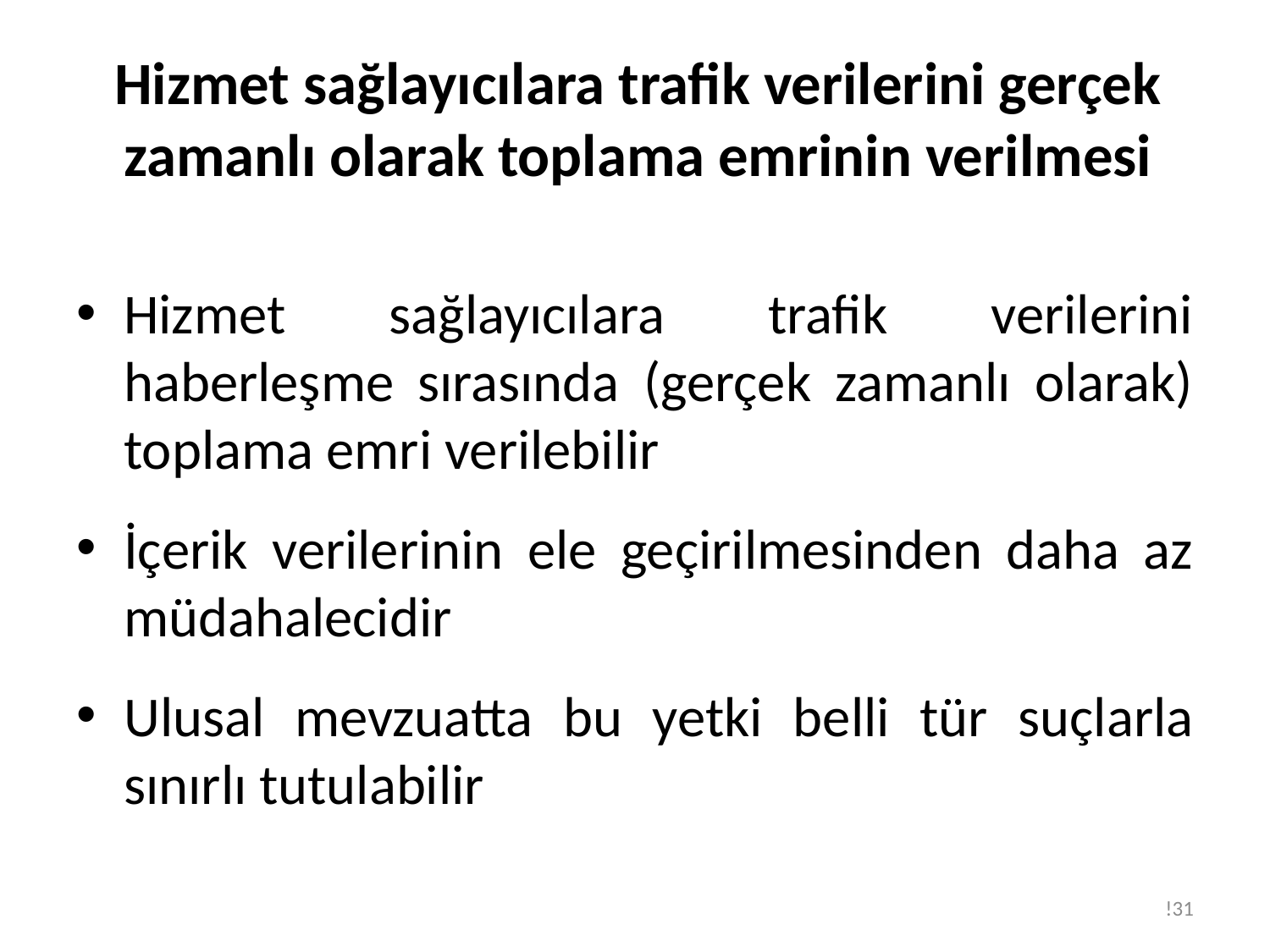

# Hizmet sağlayıcılara trafik verilerini gerçek zamanlı olarak toplama emrinin verilmesi
Hizmet sağlayıcılara trafik verilerini haberleşme sırasında (gerçek zamanlı olarak) toplama emri verilebilir
İçerik verilerinin ele geçirilmesinden daha az müdahalecidir
Ulusal mevzuatta bu yetki belli tür suçlarla sınırlı tutulabilir
!31